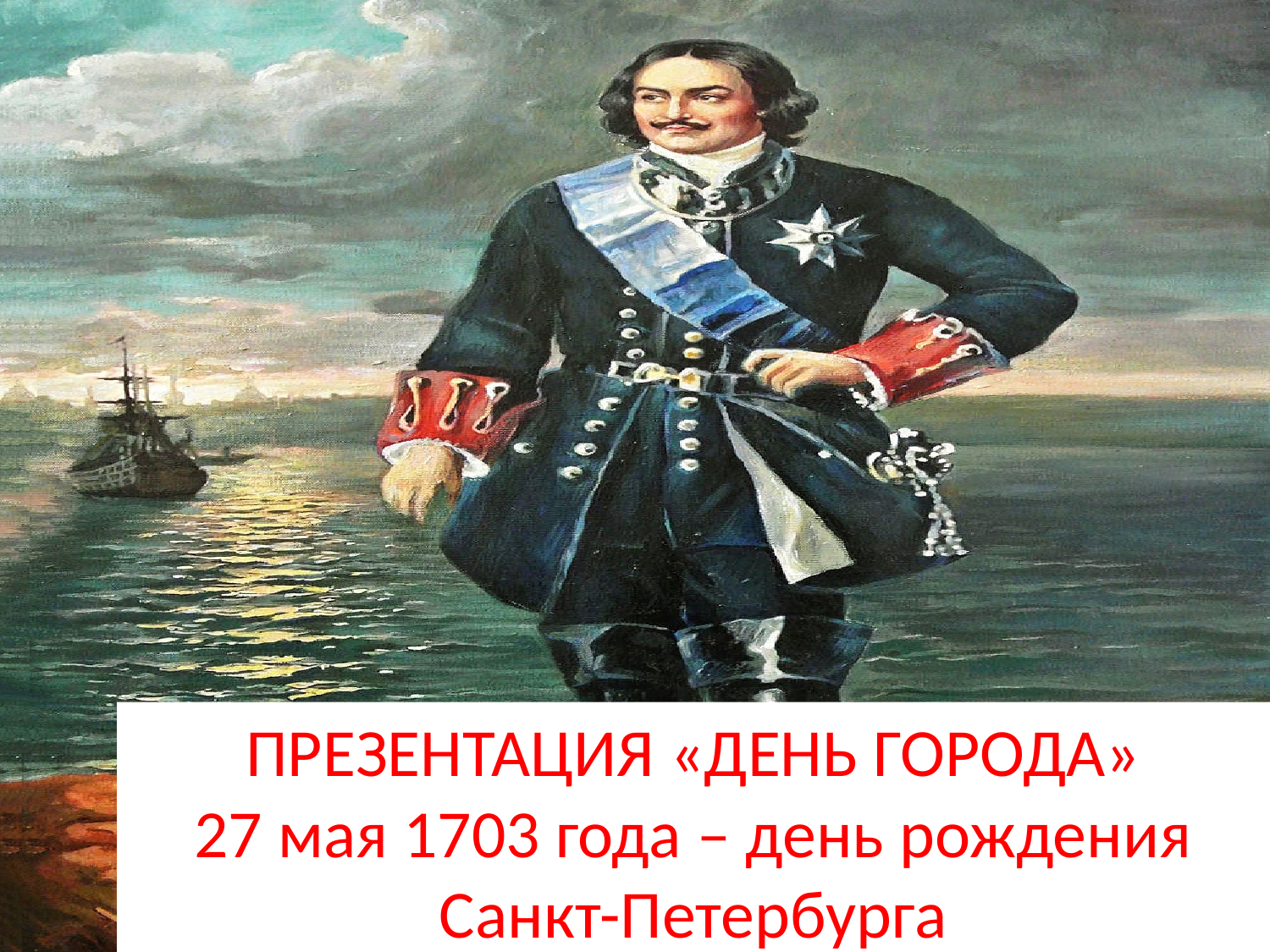

# ПРЕЗЕНТАЦИЯ «ДЕНЬ ГОРОДА» 27 мая 1703 года – день рождения Санкт-Петербурга